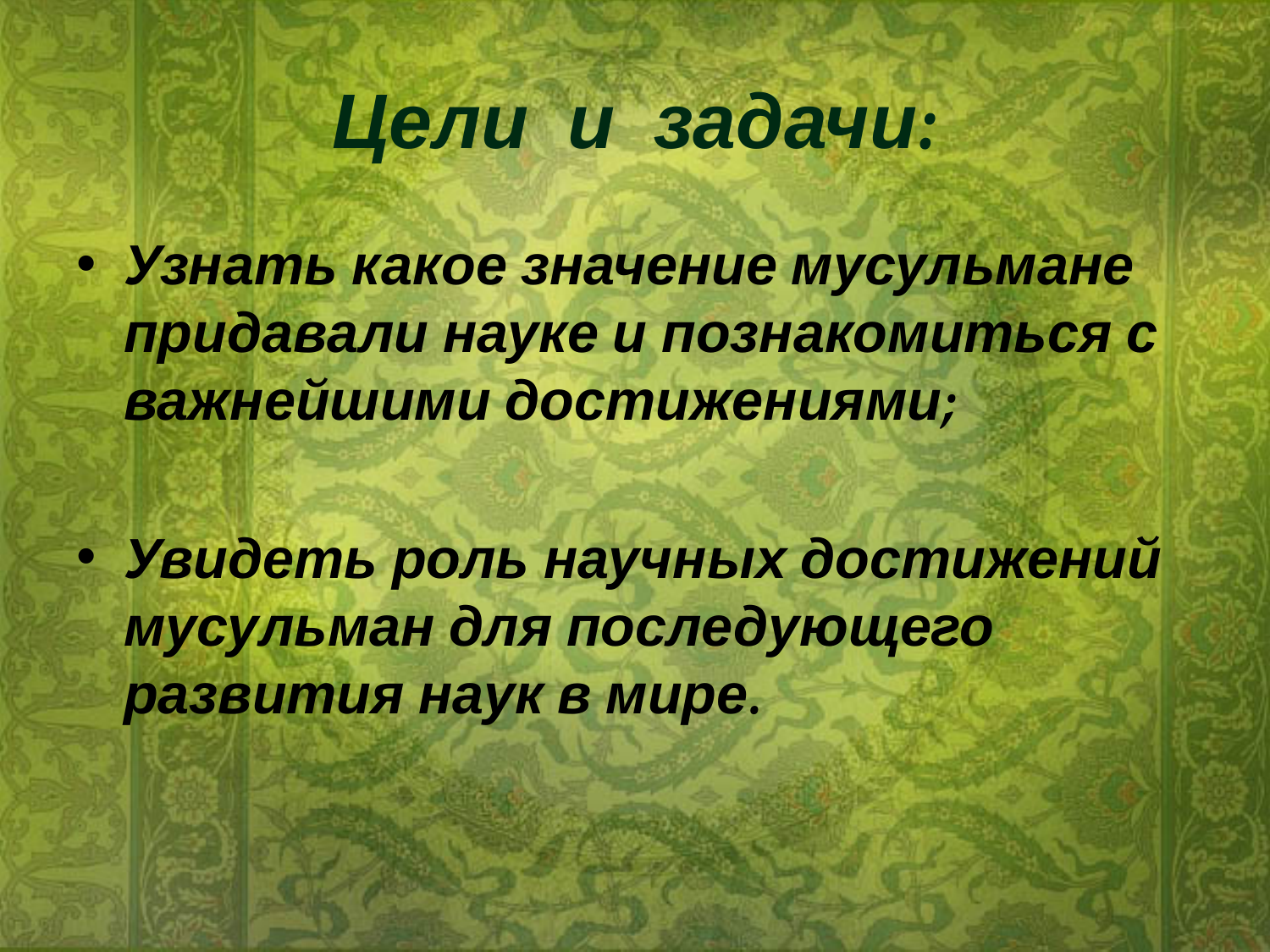

# Цели  и  задачи:
Узнать какое значение мусульмане придавали науке и познакомиться с важнейшими достижениями;

Увидеть роль научных достижений мусульман для последующего развития наук в мире.